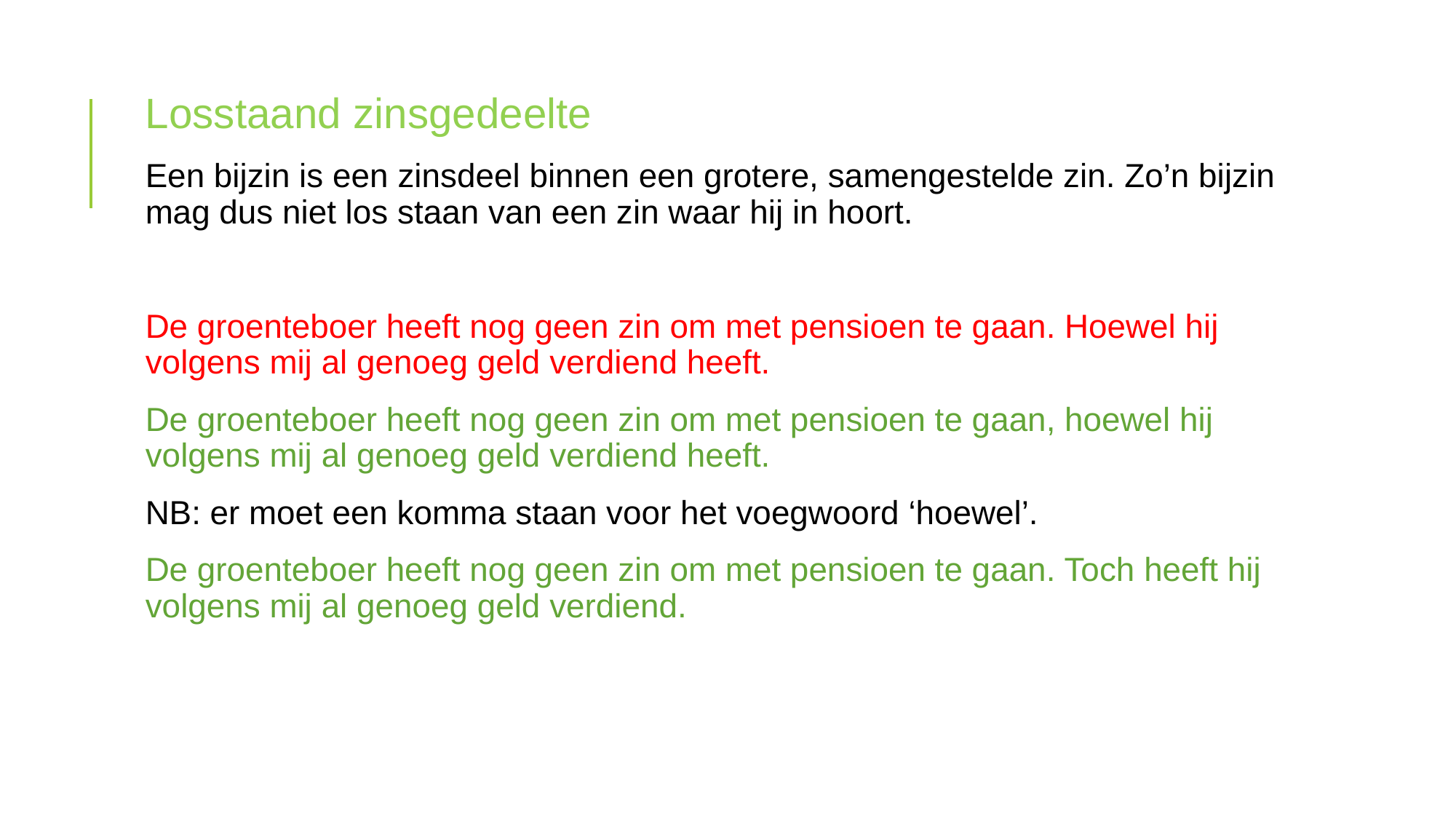

Losstaand zinsgedeelte
Een bijzin is een zinsdeel binnen een grotere, samengestelde zin. Zo’n bijzin mag dus niet los staan van een zin waar hij in hoort.

De groenteboer heeft nog geen zin om met pensioen te gaan. Hoewel hij volgens mij al genoeg geld verdiend heeft.
De groenteboer heeft nog geen zin om met pensioen te gaan, hoewel hij volgens mij al genoeg geld verdiend heeft.
NB: er moet een komma staan voor het voegwoord ‘hoewel’.
De groenteboer heeft nog geen zin om met pensioen te gaan. Toch heeft hij volgens mij al genoeg geld verdiend.